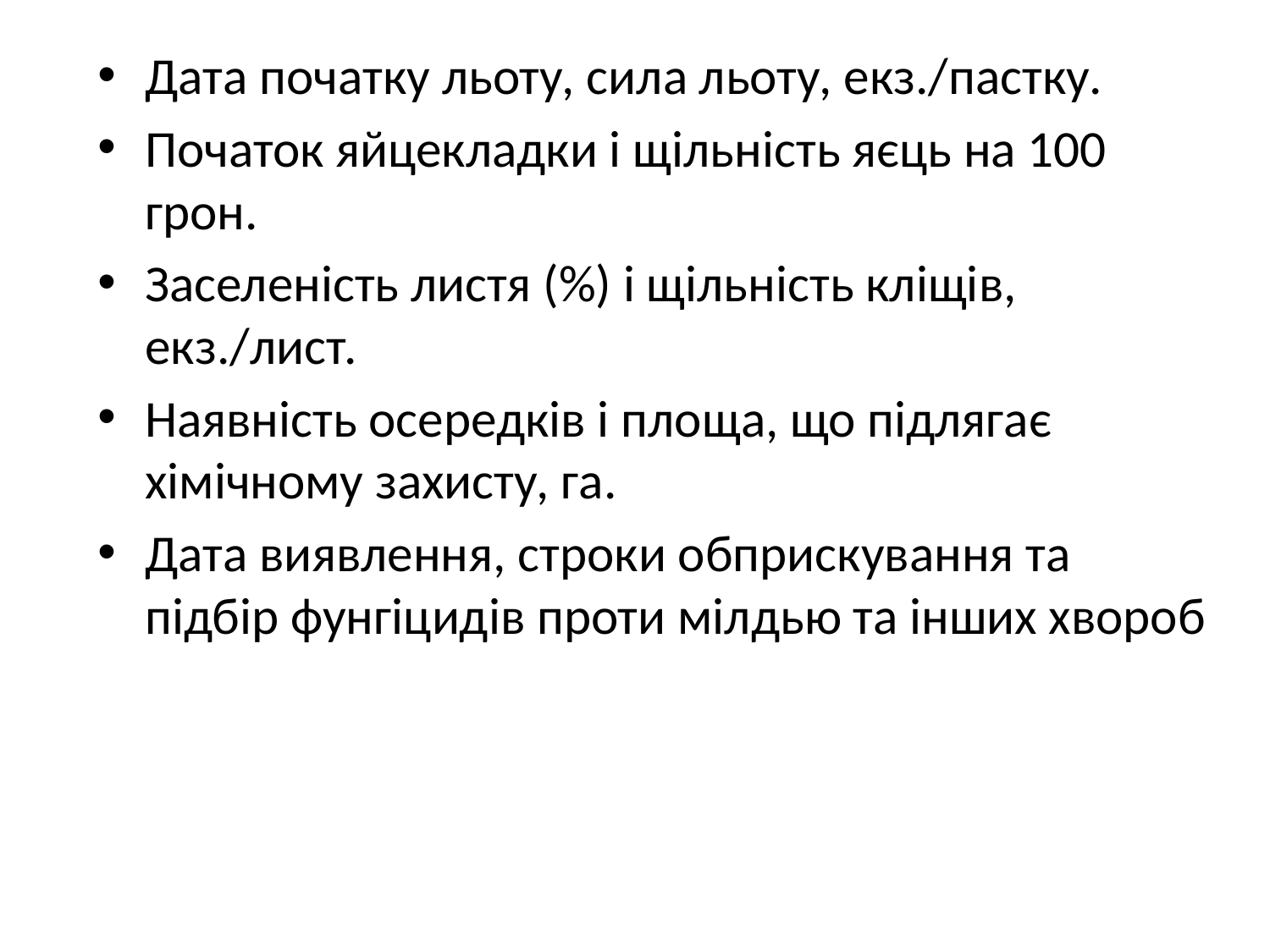

Дата початку льоту, сила льоту, екз./пастку.
Початок яйцекладки і щільність яєць на 100 грон.
Заселеність листя (%) і щільність кліщів, екз./лист.
Наявність осередків і площа, що підлягає хімічному захисту, га.
Дата виявлення, строки обприскування та підбір фунгіцидів проти мілдью та інших хвороб